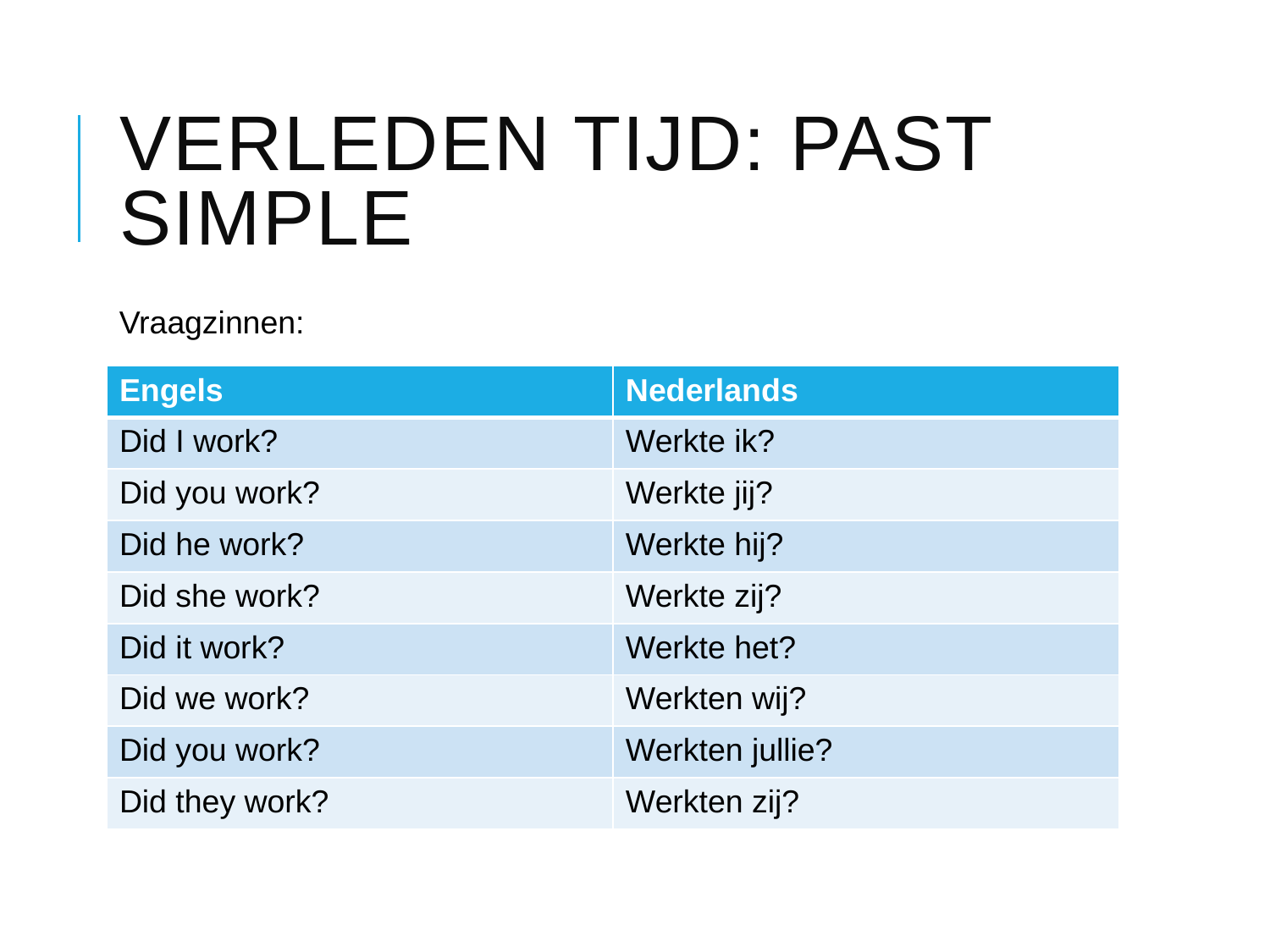

# Verleden tijd: past simple
Vraagzinnen:
| Engels | Nederlands |
| --- | --- |
| Did I work? | Werkte ik? |
| Did you work? | Werkte jij? |
| Did he work? | Werkte hij? |
| Did she work? | Werkte zij? |
| Did it work? | Werkte het? |
| Did we work? | Werkten wij? |
| Did you work? | Werkten jullie? |
| Did they work? | Werkten zij? |